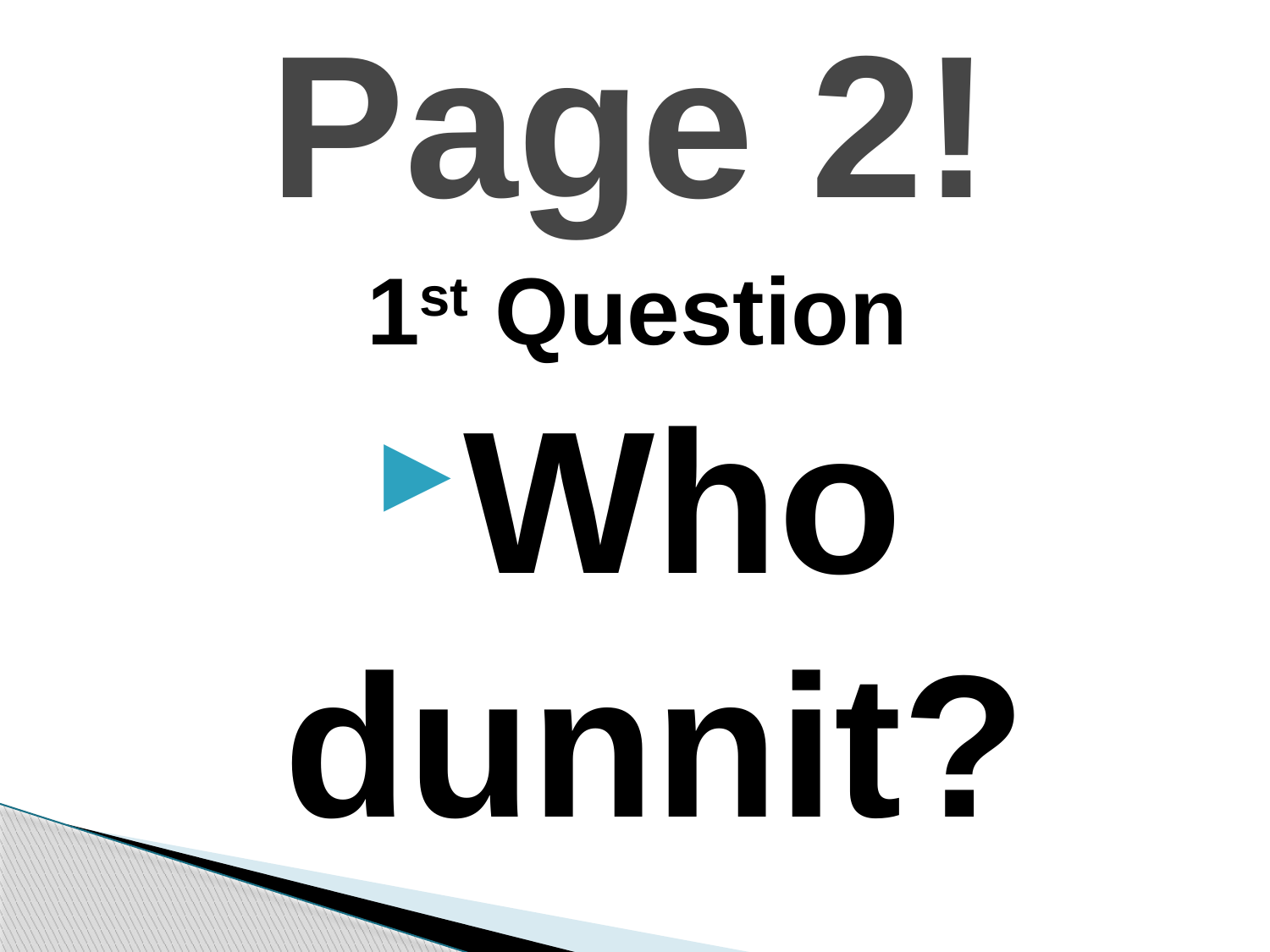

# Page 2!
1st Question
Who dunnit?